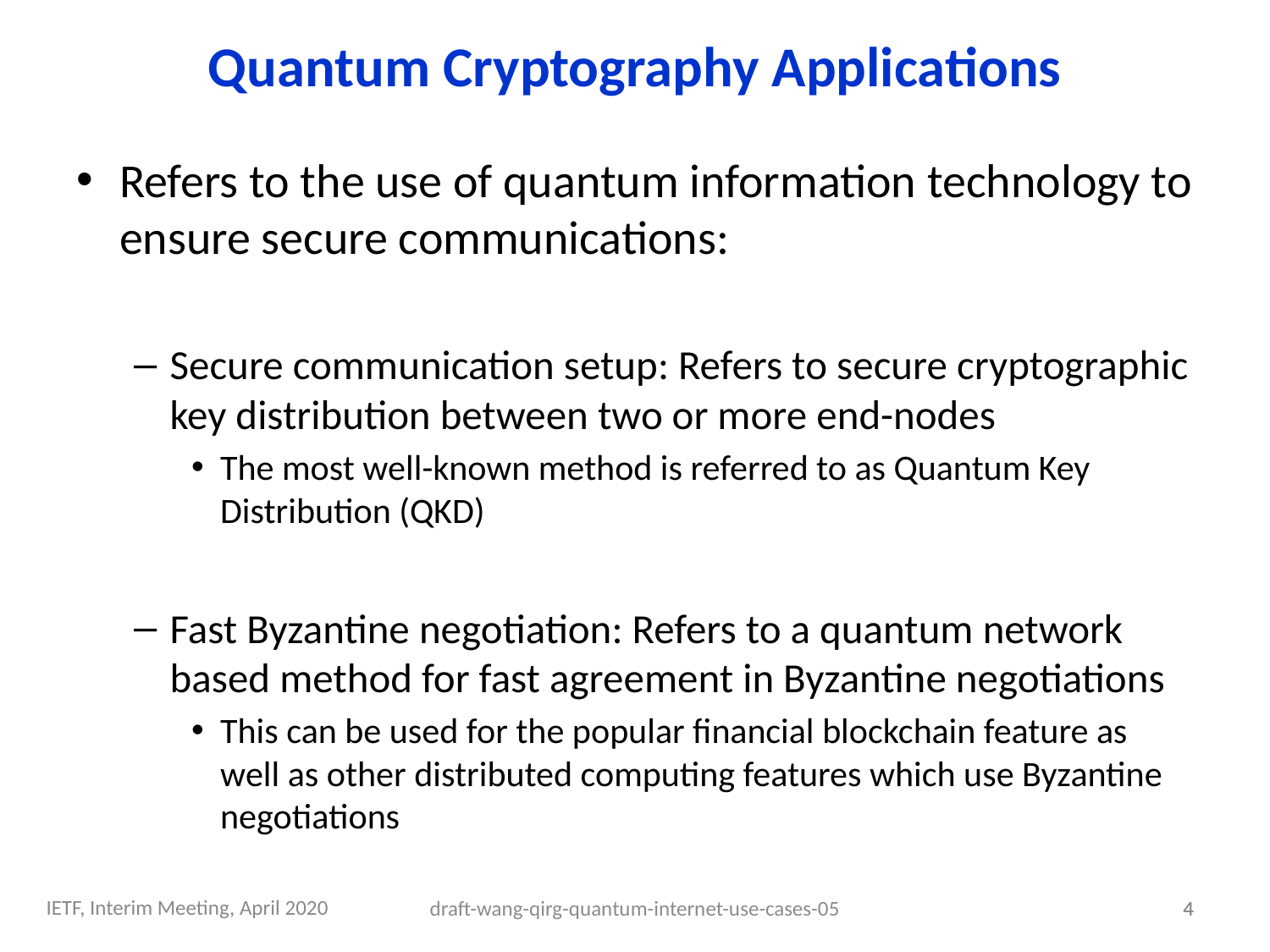

Quantum Cryptography Applications
Refers to the use of quantum information technology to ensure secure communications:

Secure communication setup: Refers to secure cryptographic key distribution between two or more end-nodes
The most well-known method is referred to as Quantum Key Distribution (QKD)

Fast Byzantine negotiation: Refers to a quantum network based method for fast agreement in Byzantine negotiations
This can be used for the popular financial blockchain feature as well as other distributed computing features which use Byzantine negotiations

IETF, Interim Meeting, April 2020
draft-wang-qirg-quantum-internet-use-cases-05
4
4